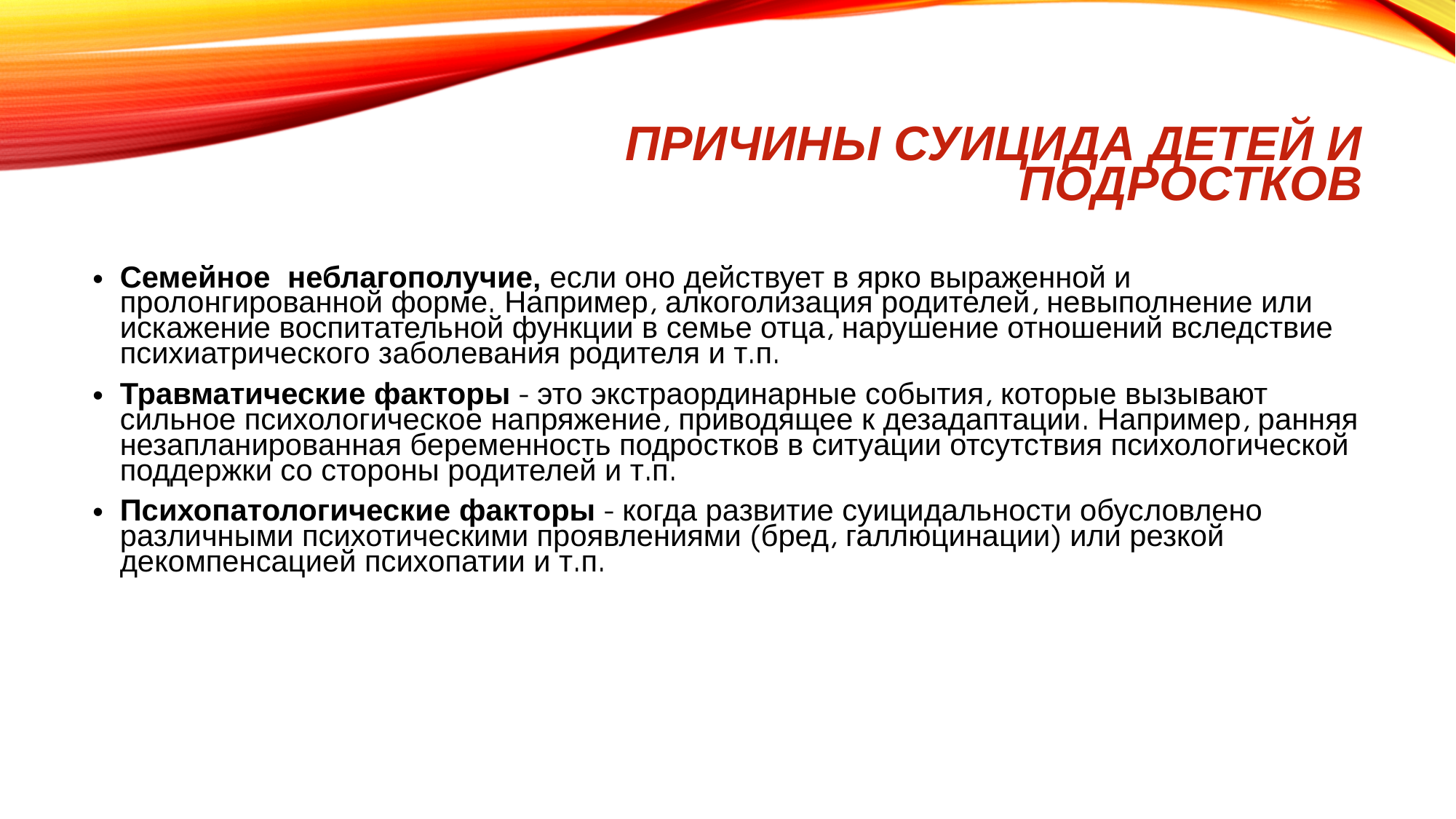

Причины суицида детей и подростков
Семейное  неблагополучие, если оно действует в ярко выраженной и пролонгированной форме. Например, алкоголизация родителей, невыполнение или искажение воспитательной функции в семье отца, нарушение отношений вследствие психиатрического заболевания родителя и т.п.
Травматические факторы - это экстраординарные события, которые вызывают сильное психологическое напряжение, приводящее к дезадаптации. Например, ранняя незапланированная беременность подростков в ситуации отсутствия психологической поддержки со стороны родителей и т.п.
Психопатологические факторы - когда развитие суицидальности обусловлено различными психотическими проявлениями (бред, галлюцинации) или резкой декомпенсацией психопатии и т.п.